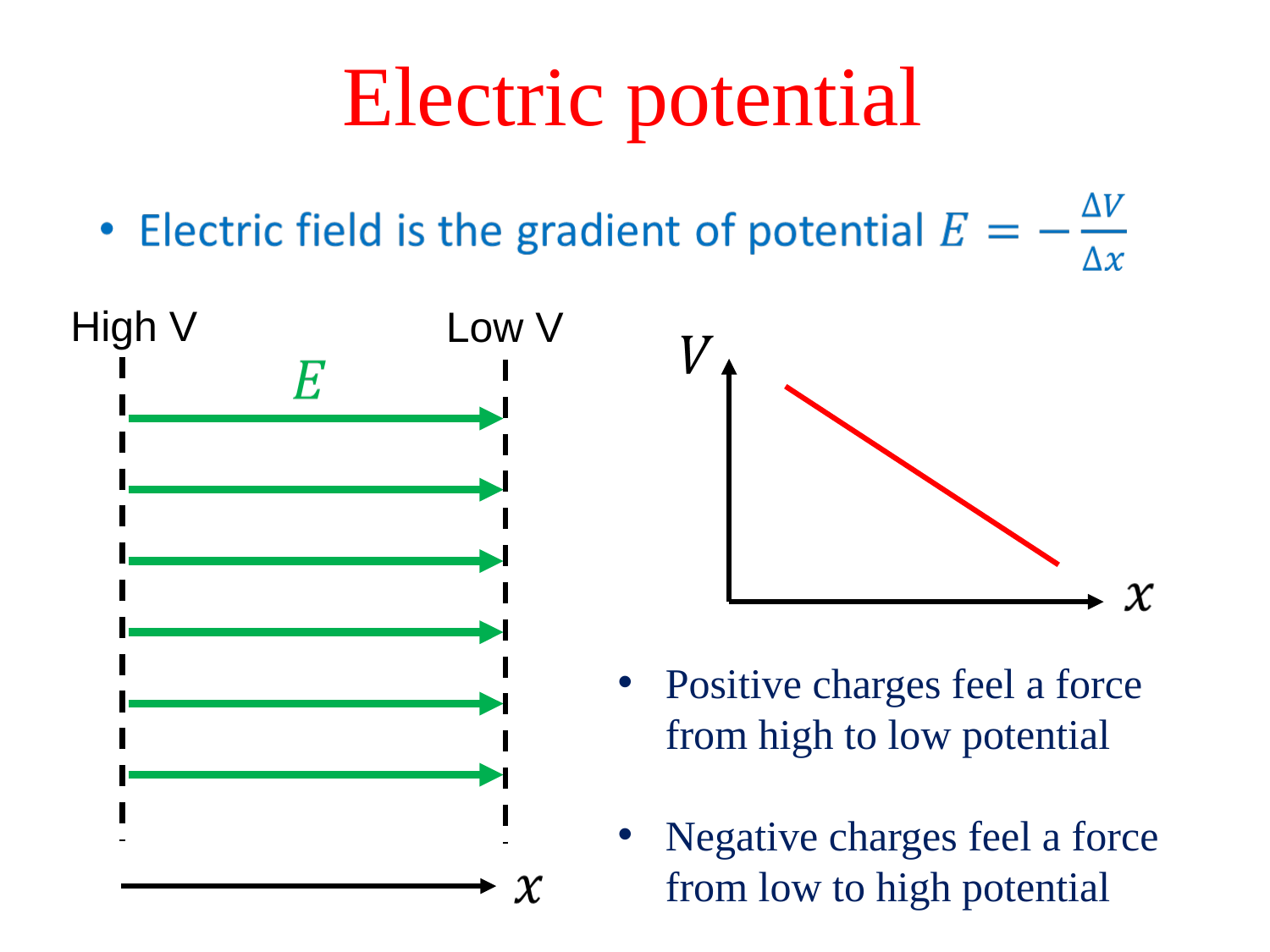

Electric potential

High V
Low V

Positive charges feel a force from high to low potential

Negative charges feel a force from low to high potential